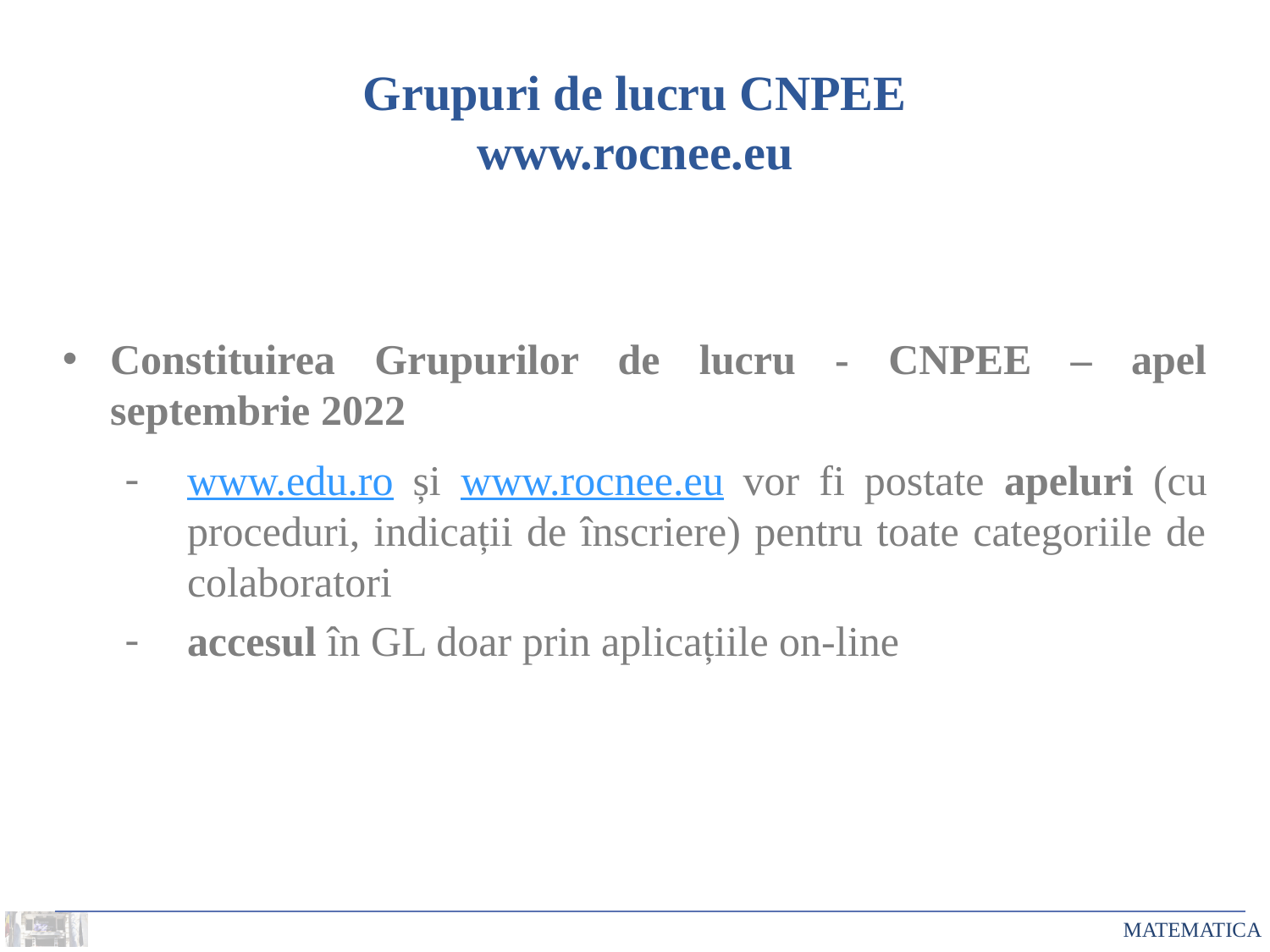

# Grupuri de lucru CNPEE www.rocnee.eu
Constituirea Grupurilor de lucru - CNPEE – apel septembrie 2022
www.edu.ro și www.rocnee.eu vor fi postate apeluri (cu proceduri, indicații de înscriere) pentru toate categoriile de colaboratori
accesul în GL doar prin aplicațiile on-line